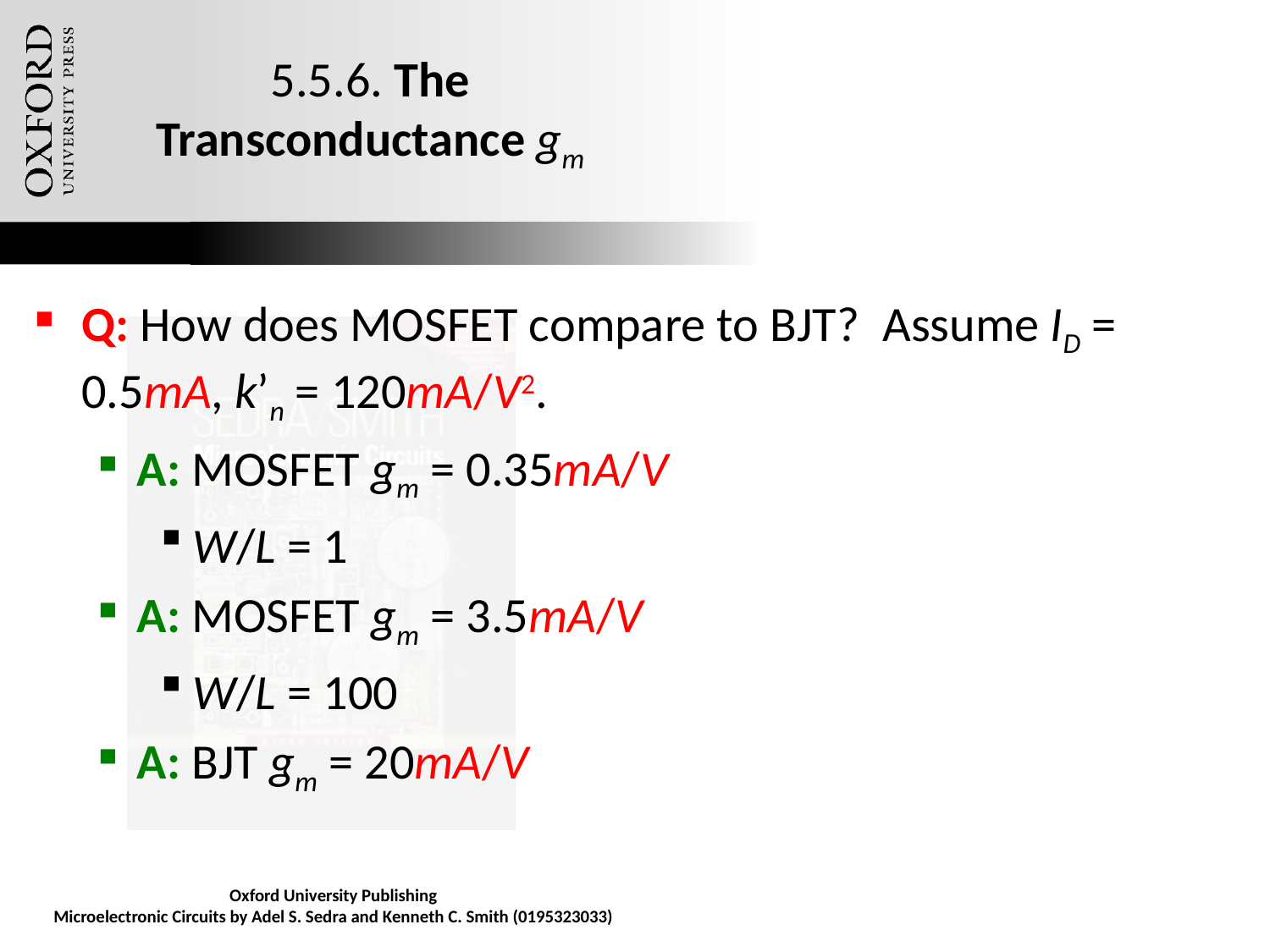

# 5.5.6. The Transconductance gm
Q: How does MOSFET compare to BJT?  Assume ID = 0.5mA, k’n = 120mA/V2.
A: MOSFET gm = 0.35mA/V
W/L = 1
A: MOSFET gm = 3.5mA/V
W/L = 100
A: BJT gm = 20mA/V

Oxford University Publishing
Microelectronic Circuits by Adel S. Sedra and Kenneth C. Smith (0195323033)